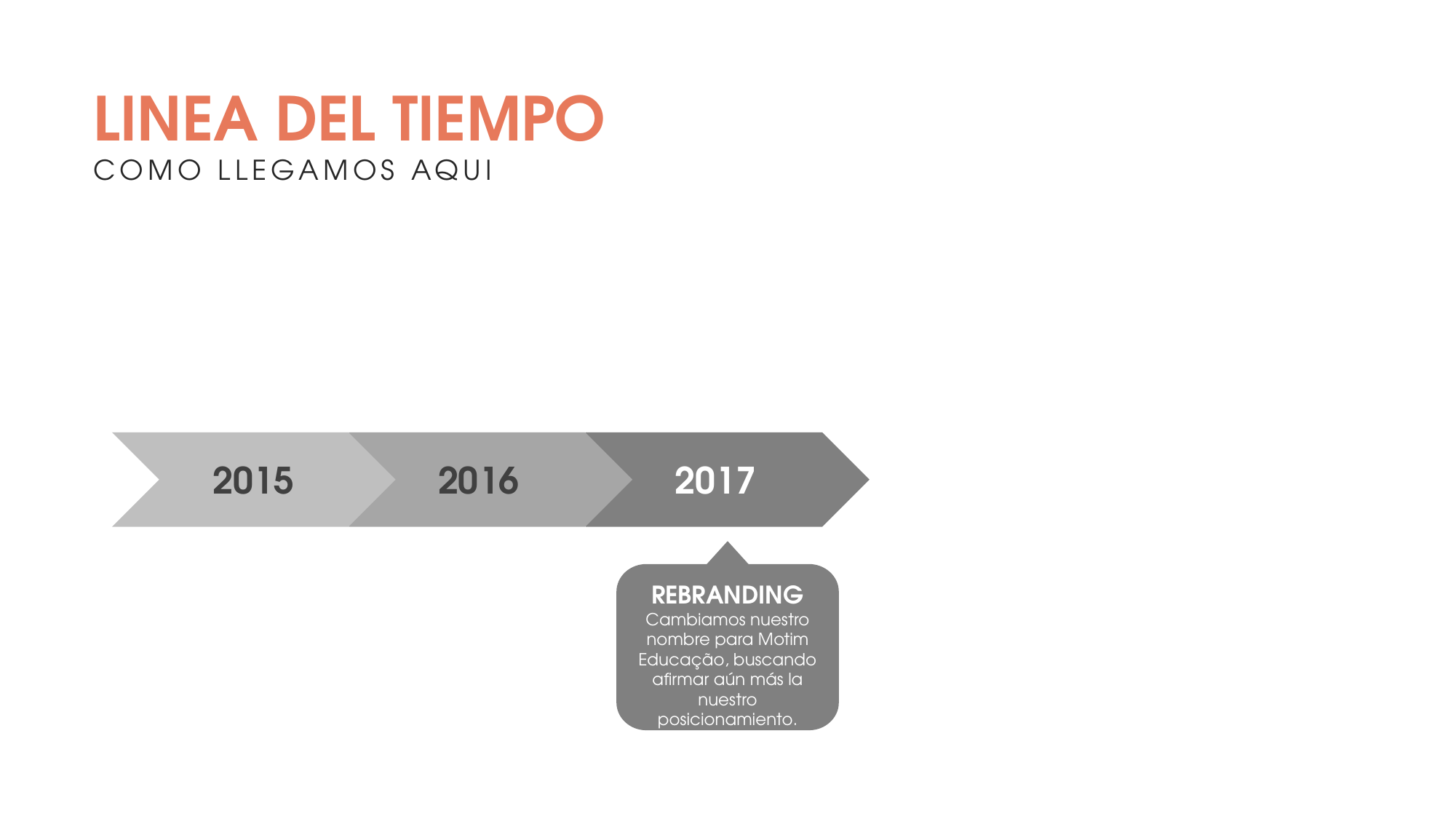

LINEA DEL TIEMPO
COMO LLEGAMOS AQUI
2015
2016
2017
REBRANDING
Cambiamos nuestro
nombre para Motim
Educação, buscando
afirmar aún más la
nuestro posicionamiento.